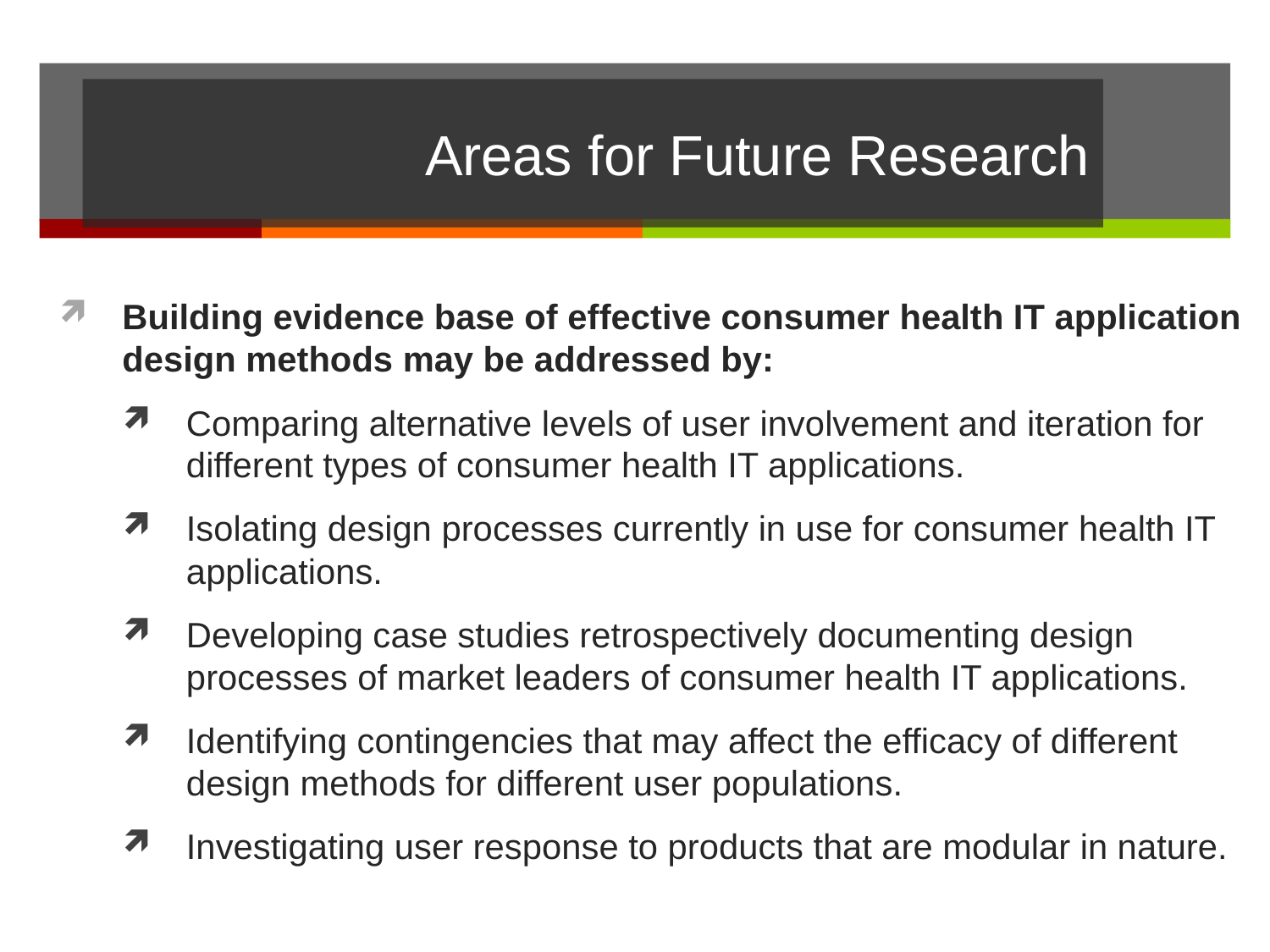

# Areas for Future Research
Building evidence base of effective consumer health IT application design methods may be addressed by:
Comparing alternative levels of user involvement and iteration for different types of consumer health IT applications.
Isolating design processes currently in use for consumer health IT applications.
Developing case studies retrospectively documenting design processes of market leaders of consumer health IT applications.
Identifying contingencies that may affect the efficacy of different design methods for different user populations.
Investigating user response to products that are modular in nature.